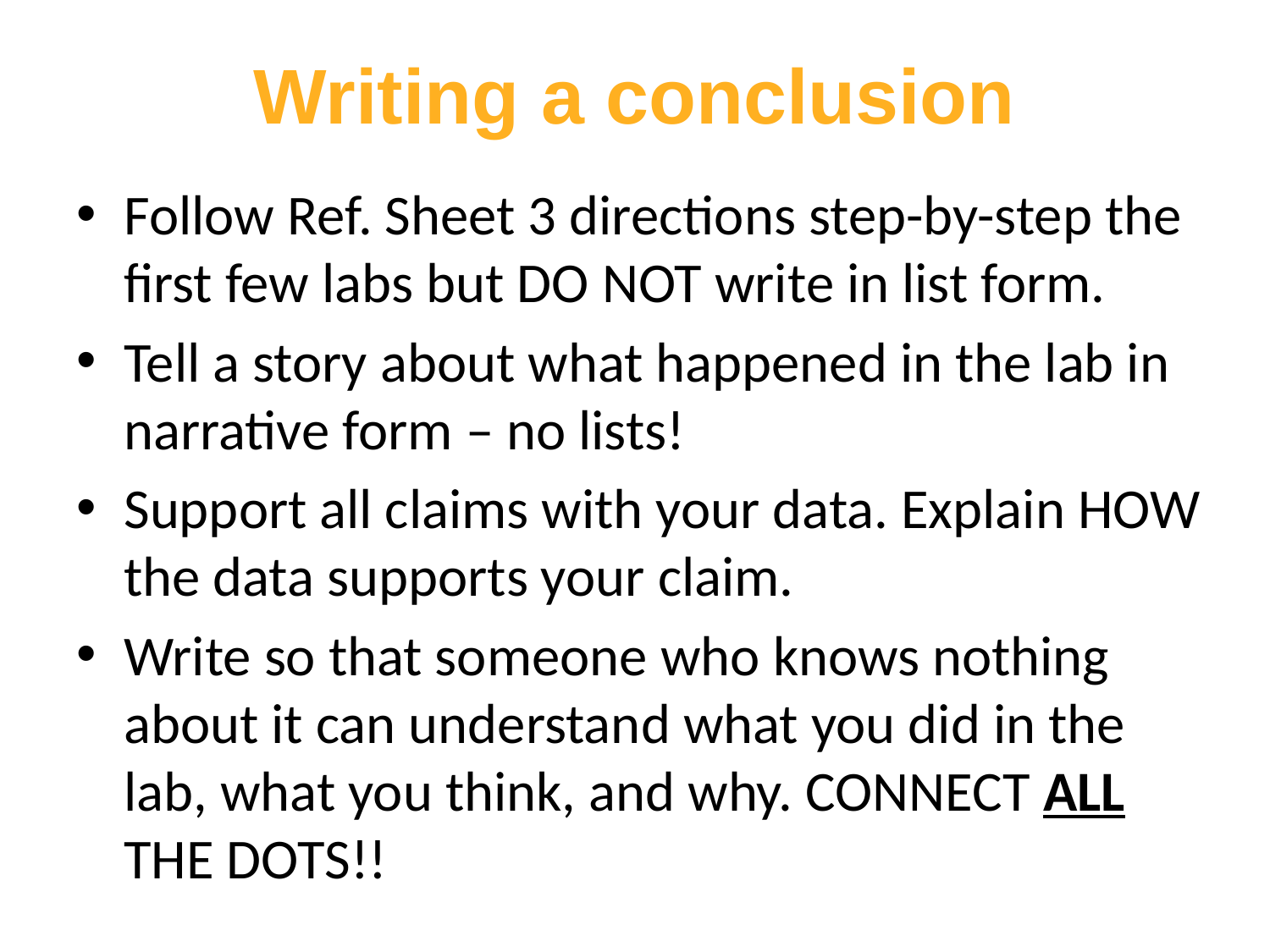

# Writing a conclusion
Follow Ref. Sheet 3 directions step-by-step the first few labs but DO NOT write in list form.
Tell a story about what happened in the lab in narrative form – no lists!
Support all claims with your data. Explain HOW the data supports your claim.
Write so that someone who knows nothing about it can understand what you did in the lab, what you think, and why. CONNECT ALL THE DOTS!!